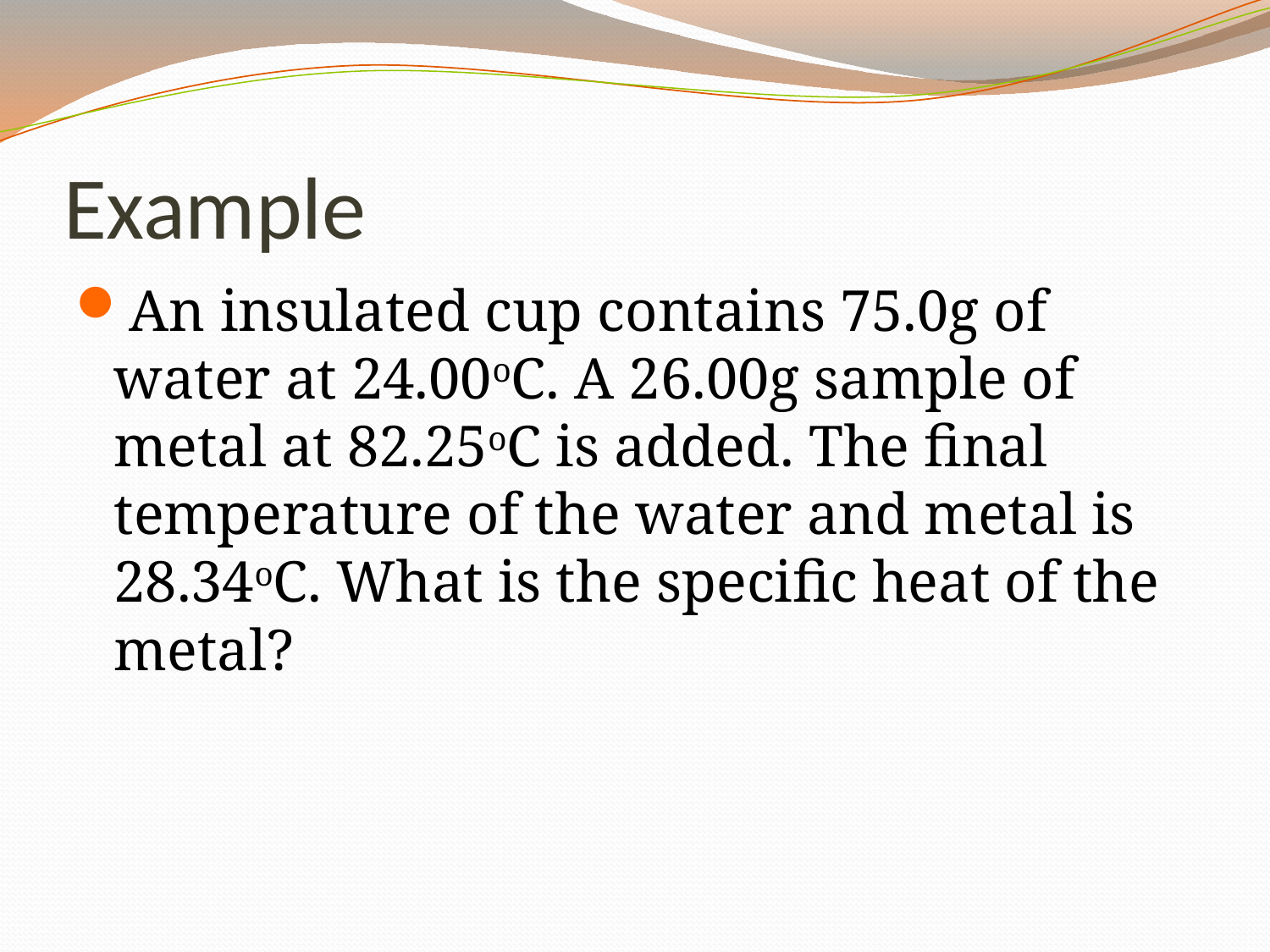

# Example
An insulated cup contains 75.0g of water at 24.00oC. A 26.00g sample of metal at 82.25oC is added. The final temperature of the water and metal is 28.34oC. What is the specific heat of the metal?